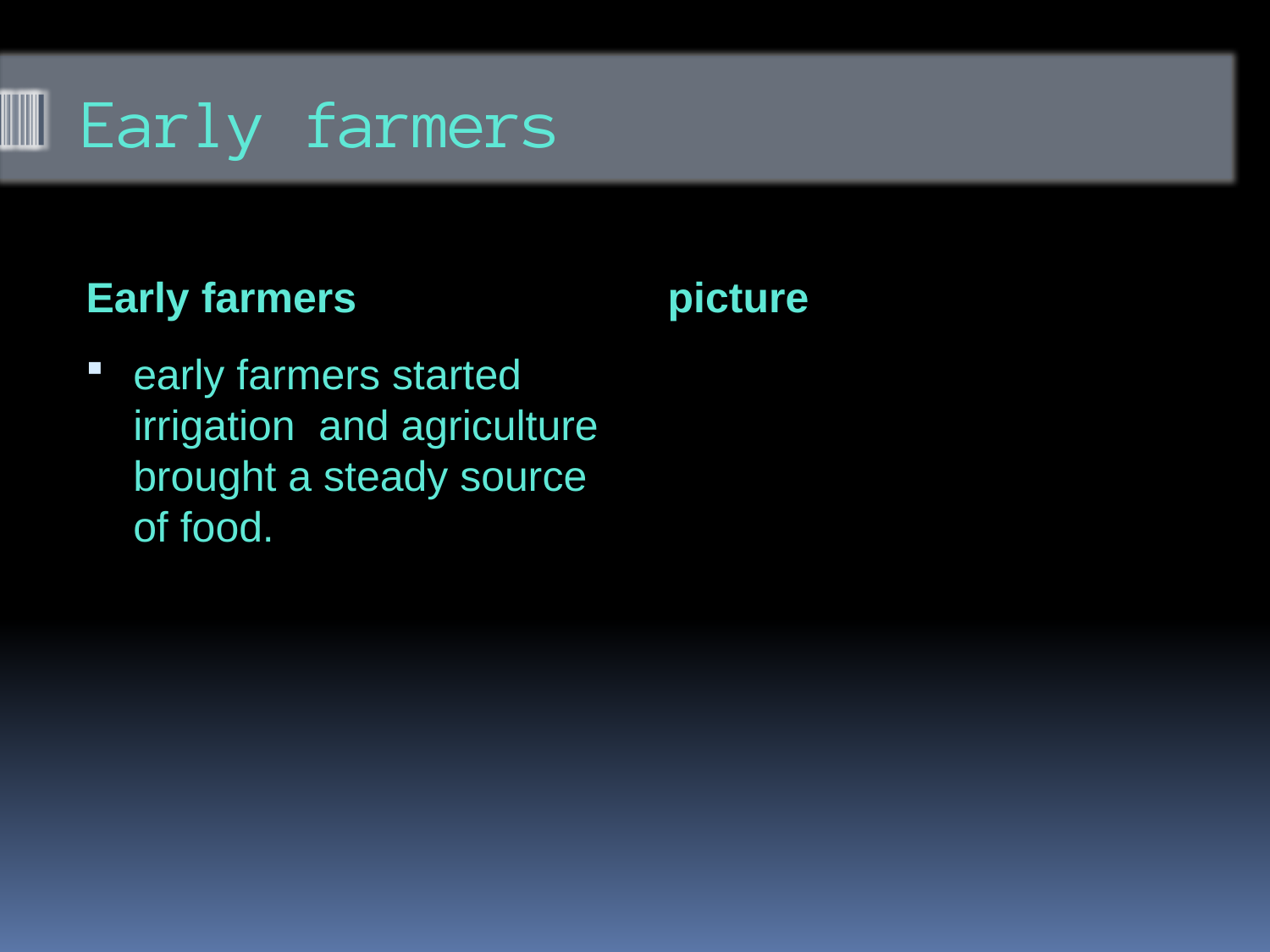

# Early farmers
Early farmers
picture
early farmers started irrigation  and agriculture brought a steady source of food.